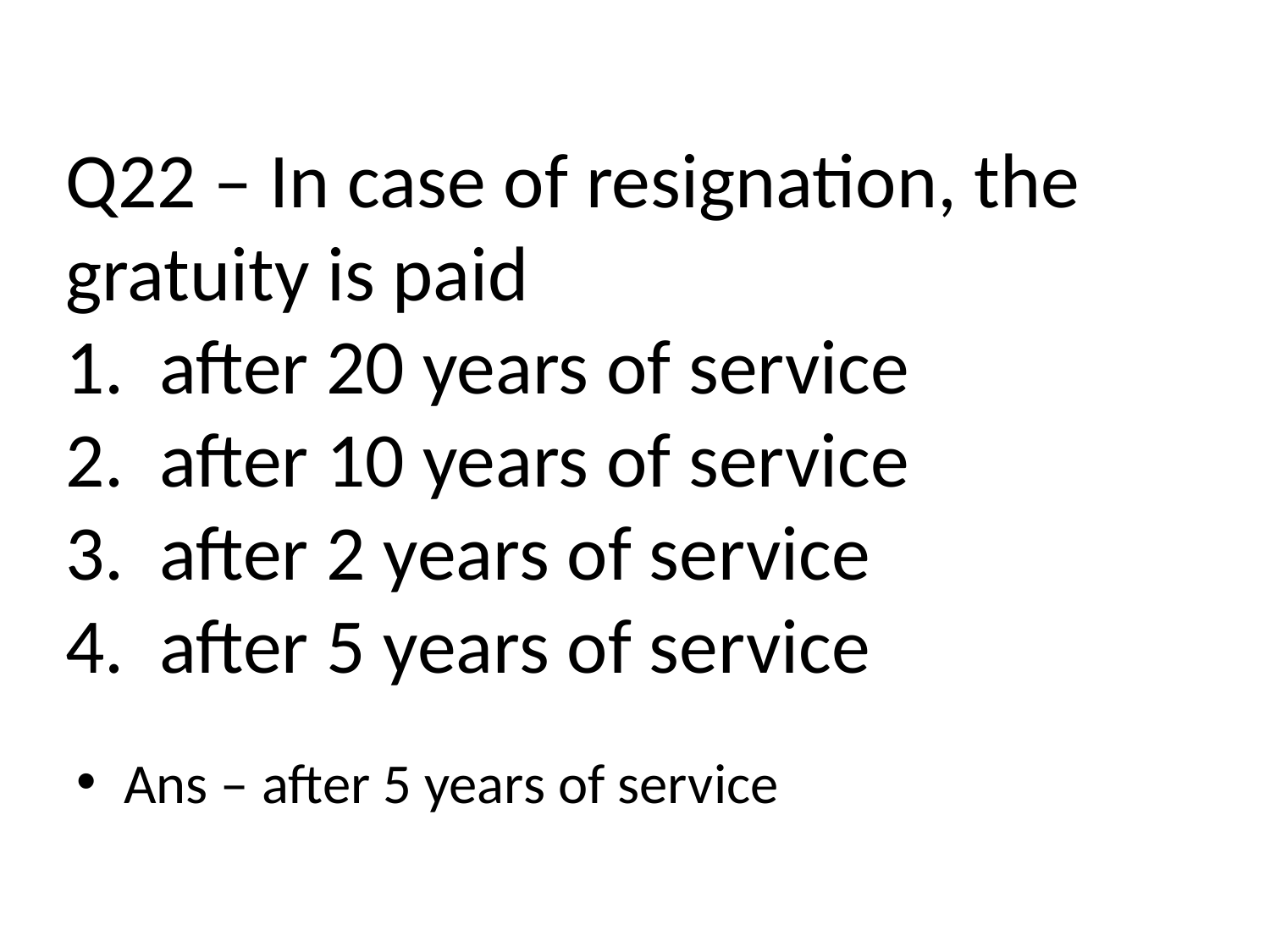

# Q22 – In case of resignation, the gratuity is paid 1.  after 20 years of service 2.  after 10 years of service 3.  after 2 years of service 4.  after 5 years of service
Ans – after 5 years of service